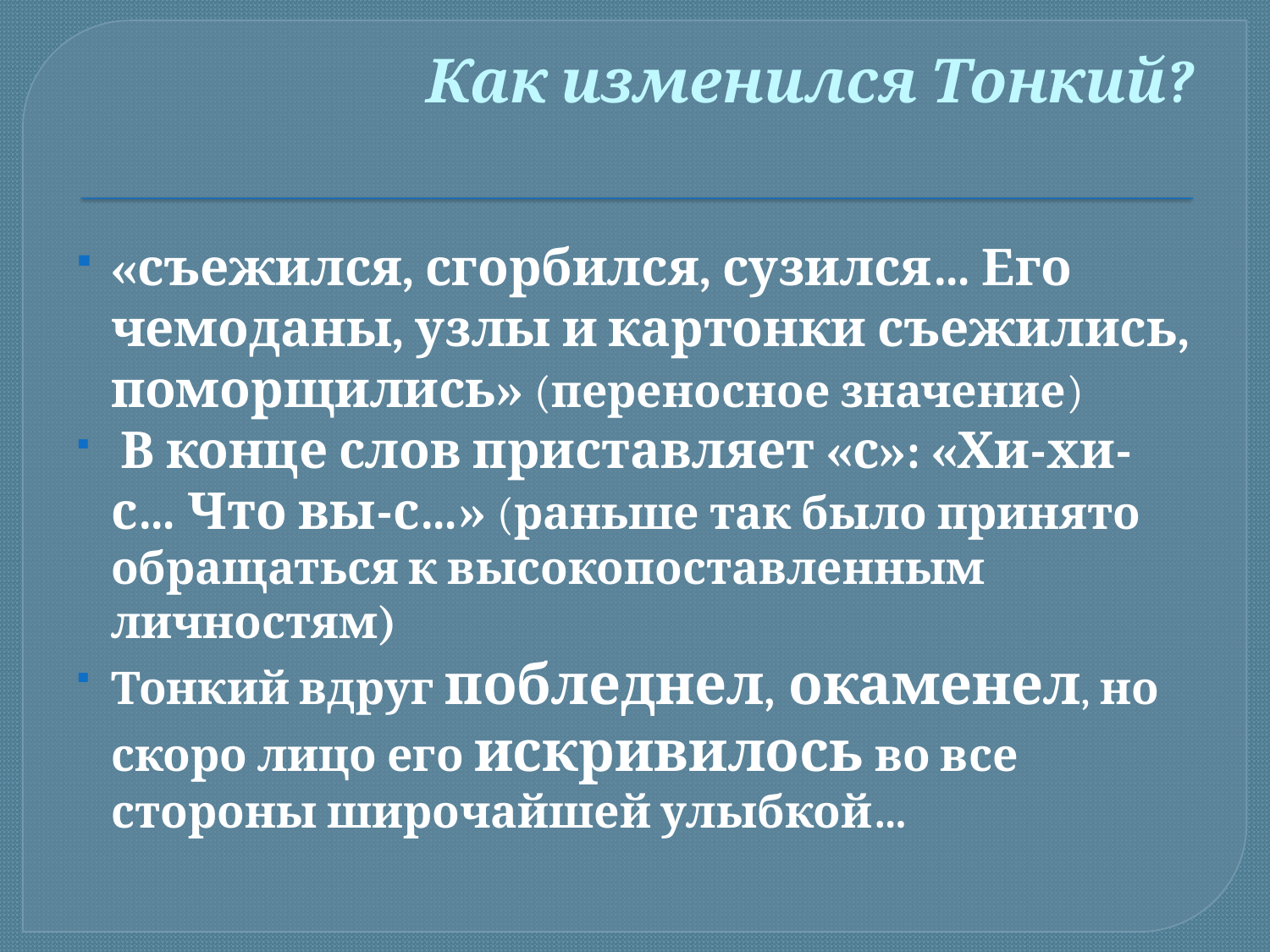

# Как изменился Тонкий?
«съежился, сгорбился, сузился… Его чемоданы, узлы и картонки съежились, поморщились» (переносное значение)
 В конце слов приставляет «с»: «Хи-хи-с… Что вы-с…» (раньше так было принято обращаться к высокопоставленным личностям)
Тонкий вдруг побледнел, окаменел, но скоро лицо его искривилось во все стороны широчайшей улыбкой…